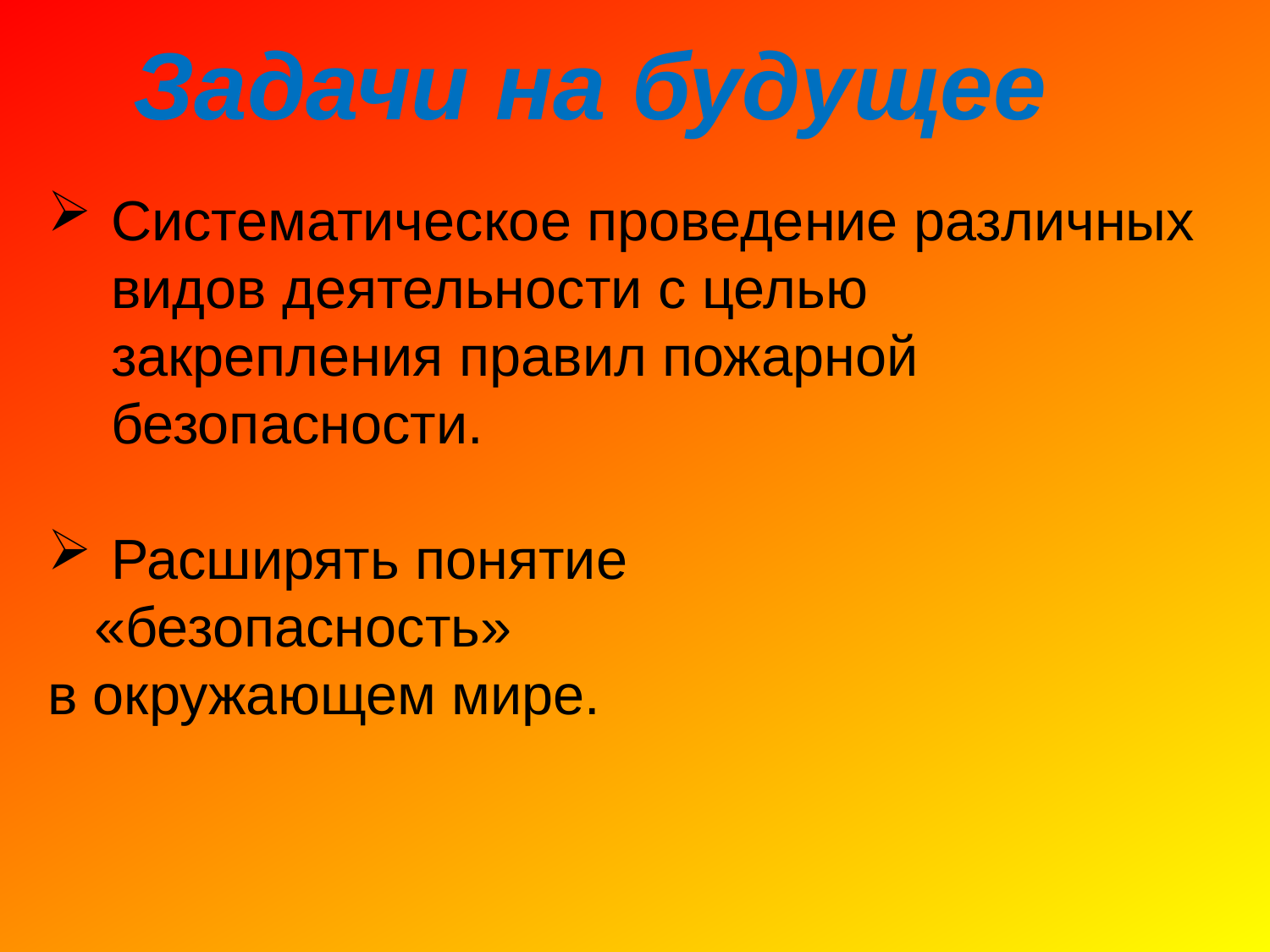

# Задачи на будущее
Систематическое проведение различных видов деятельности с целью закрепления правил пожарной безопасности.

Расширять понятие
   «безопасность»
в окружающем мире.